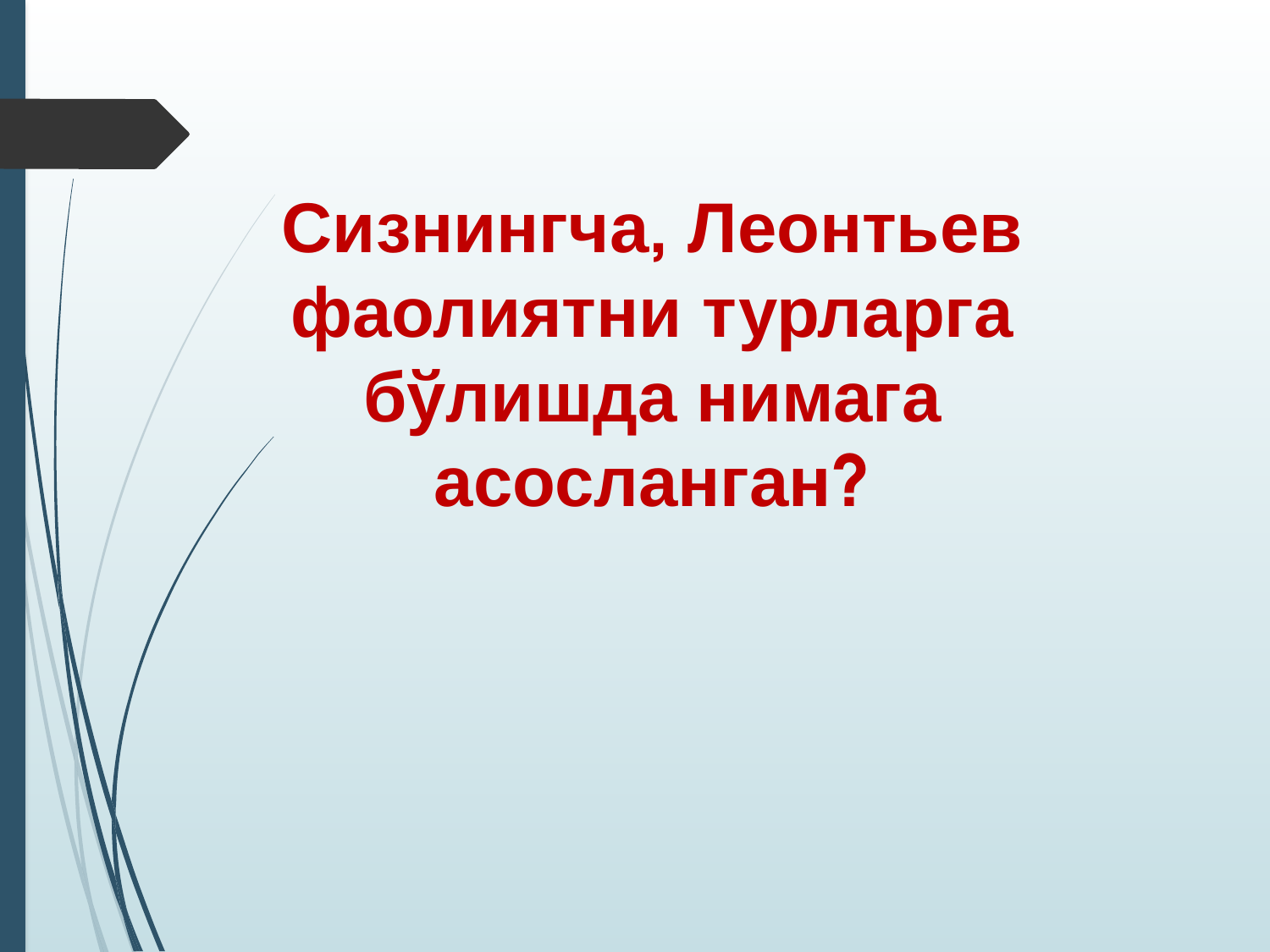

# Сизнингча, Леонтьев фаолиятни турларга бўлишда нимага асосланган?